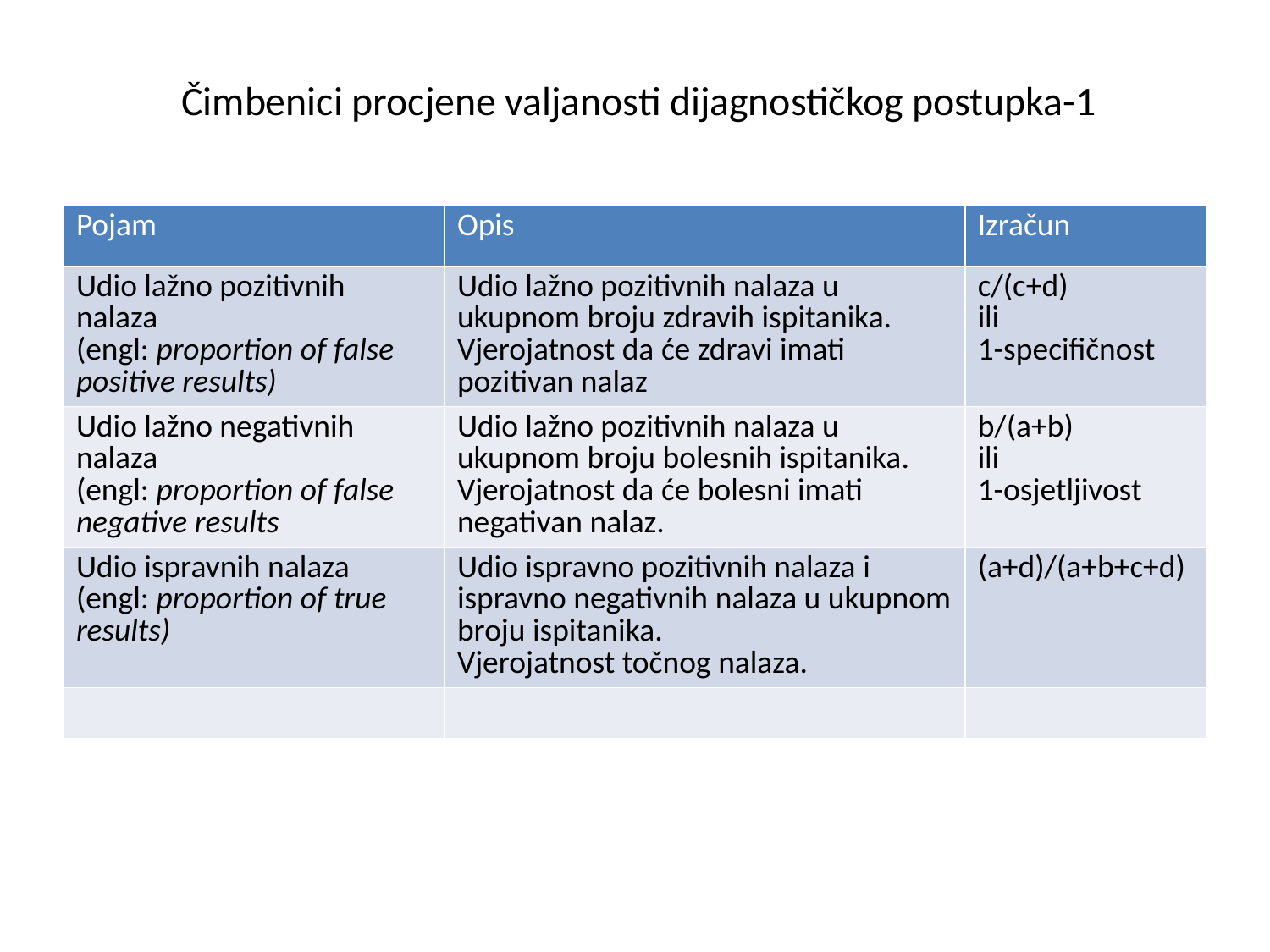

# Čimbenici procjene valjanosti dijagnostičkog postupka-1
| Pojam | Opis | Izračun |
| --- | --- | --- |
| Udio lažno pozitivnih nalaza (engl: proportion of false positive results) | Udio lažno pozitivnih nalaza u ukupnom broju zdravih ispitanika. Vjerojatnost da će zdravi imati pozitivan nalaz | c/(c+d) ili 1-specifičnost |
| Udio lažno negativnih nalaza (engl: proportion of false negative results | Udio lažno pozitivnih nalaza u ukupnom broju bolesnih ispitanika. Vjerojatnost da će bolesni imati negativan nalaz. | b/(a+b) ili 1-osjetljivost |
| Udio ispravnih nalaza (engl: proportion of true results) | Udio ispravno pozitivnih nalaza i ispravno negativnih nalaza u ukupnom broju ispitanika. Vjerojatnost točnog nalaza. | (a+d)/(a+b+c+d) |
|  |  |  |